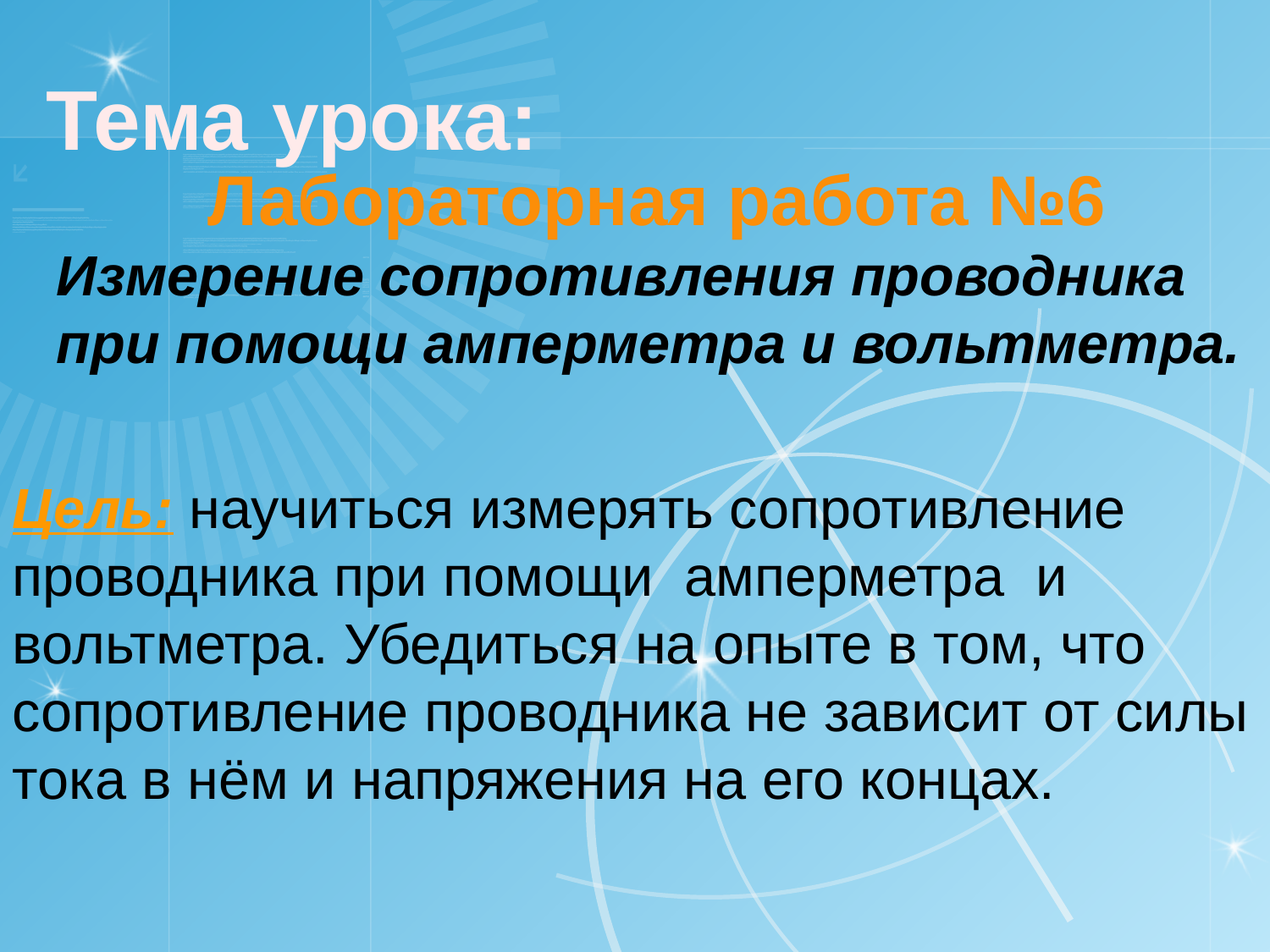

Тема урока:
Лабораторная работа №6
Измерение сопротивления проводника
при помощи амперметра и вольтметра.
Цель: научиться измерять сопротивление проводника при помощи  амперметра  и вольтметра. Убедиться на опыте в том, что сопротивление проводника не зависит от силы тока в нём и напряжения на его концах.